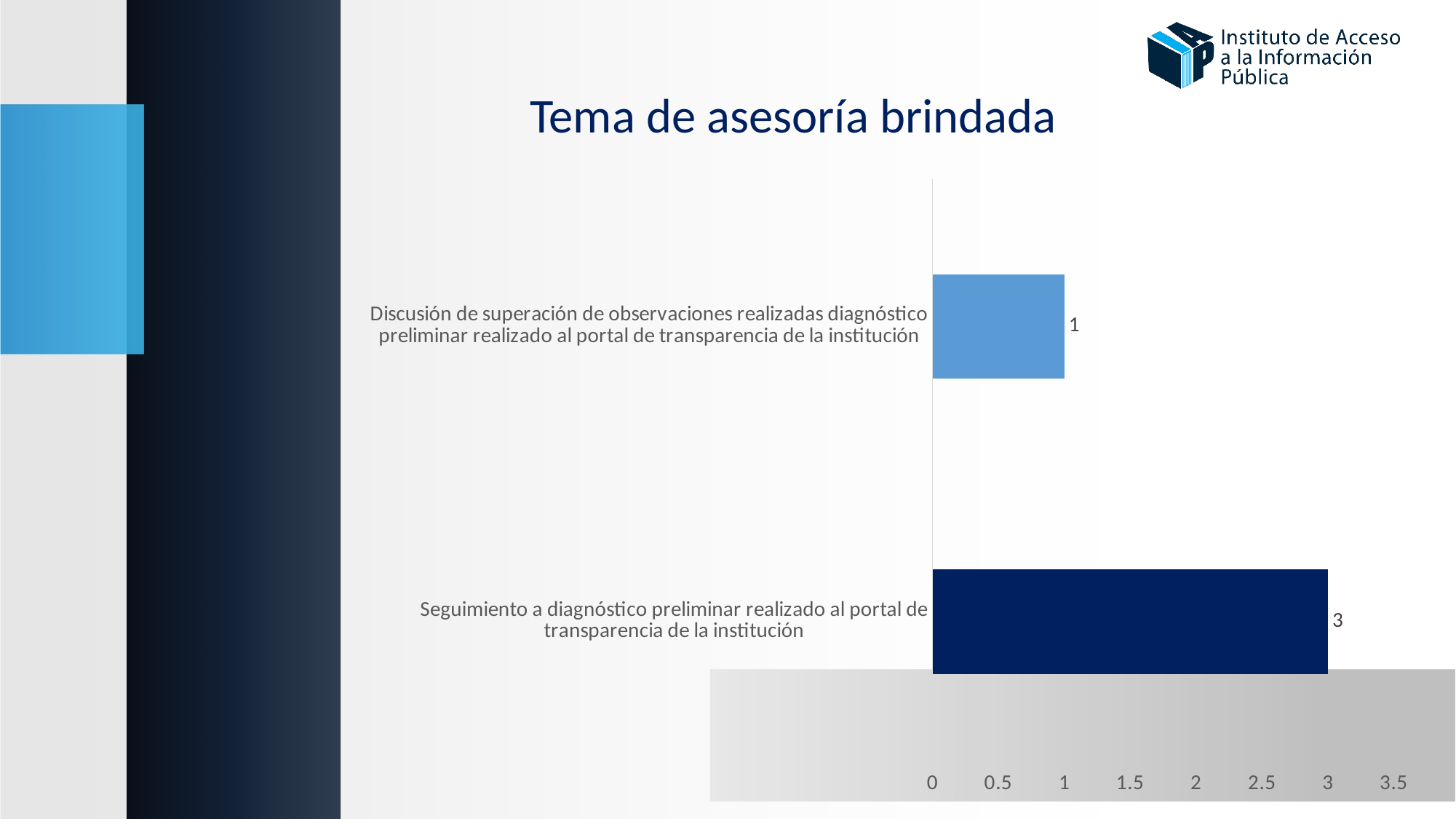

# Tema de asesoría brindada

### Chart

| Category |  |
|---|---|
| Seguimiento a diagnóstico preliminar realizado al portal de transparencia de la institución | 3.0 |
| Discusión de superación de observaciones realizadas diagnóstico preliminar realizado al portal de transparencia de la institución | 1.0 |